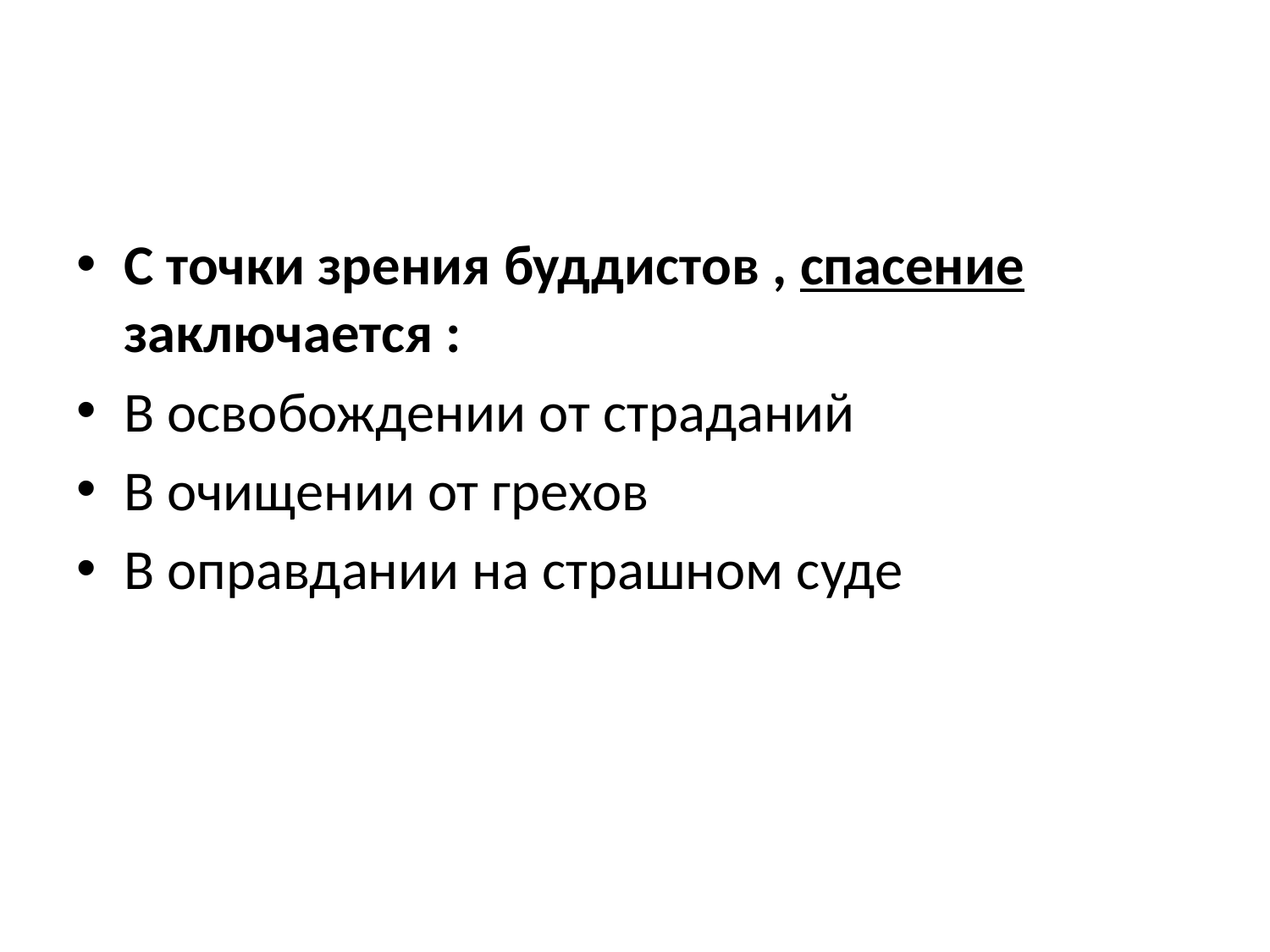

#
С точки зрения буддистов , спасение заключается :
В освобождении от страданий
В очищении от грехов
В оправдании на страшном суде